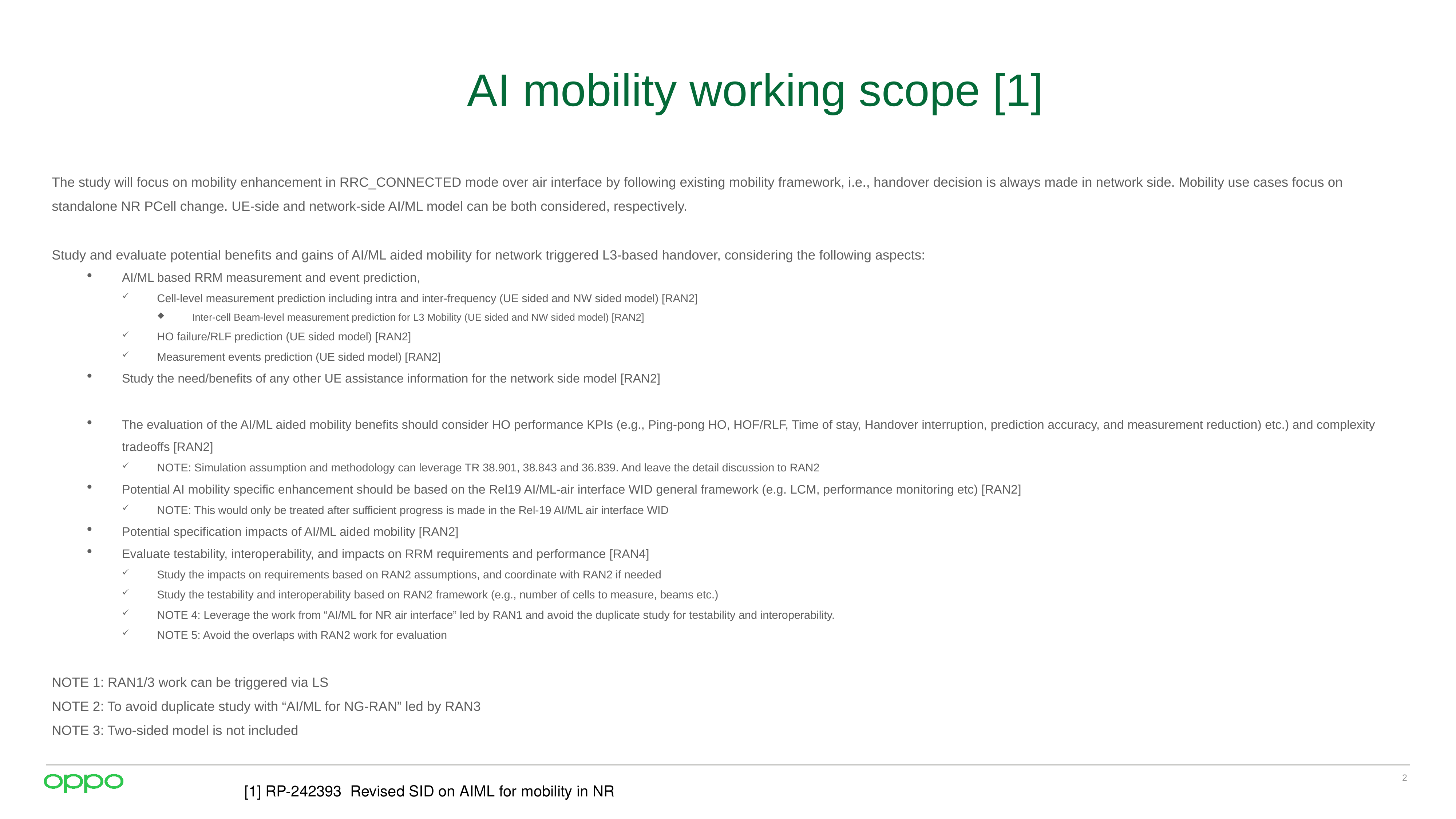

# AI mobility working scope [1]
The study will focus on mobility enhancement in RRC_CONNECTED mode over air interface by following existing mobility framework, i.e., handover decision is always made in network side. Mobility use cases focus on standalone NR PCell change. UE-side and network-side AI/ML model can be both considered, respectively.

Study and evaluate potential benefits and gains of AI/ML aided mobility for network triggered L3-based handover, considering the following aspects:
AI/ML based RRM measurement and event prediction,
Cell-level measurement prediction including intra and inter-frequency (UE sided and NW sided model) [RAN2]
Inter-cell Beam-level measurement prediction for L3 Mobility (UE sided and NW sided model) [RAN2]
HO failure/RLF prediction (UE sided model) [RAN2]
Measurement events prediction (UE sided model) [RAN2]
Study the need/benefits of any other UE assistance information for the network side model [RAN2]

The evaluation of the AI/ML aided mobility benefits should consider HO performance KPIs (e.g., Ping-pong HO, HOF/RLF, Time of stay, Handover interruption, prediction accuracy, and measurement reduction) etc.) and complexity tradeoffs [RAN2]
NOTE: Simulation assumption and methodology can leverage TR 38.901, 38.843 and 36.839. And leave the detail discussion to RAN2
Potential AI mobility specific enhancement should be based on the Rel19 AI/ML-air interface WID general framework (e.g. LCM, performance monitoring etc) [RAN2]
NOTE: This would only be treated after sufficient progress is made in the Rel-19 AI/ML air interface WID
Potential specification impacts of AI/ML aided mobility [RAN2]
Evaluate testability, interoperability, and impacts on RRM requirements and performance [RAN4]
Study the impacts on requirements based on RAN2 assumptions, and coordinate with RAN2 if needed
Study the testability and interoperability based on RAN2 framework (e.g., number of cells to measure, beams etc.)
NOTE 4: Leverage the work from “AI/ML for NR air interface” led by RAN1 and avoid the duplicate study for testability and interoperability.
NOTE 5: Avoid the overlaps with RAN2 work for evaluation

NOTE 1: RAN1/3 work can be triggered via LS
NOTE 2: To avoid duplicate study with “AI/ML for NG-RAN” led by RAN3
NOTE 3: Two-sided model is not included
[1] RP-242393  Revised SID on AIML for mobility in NR